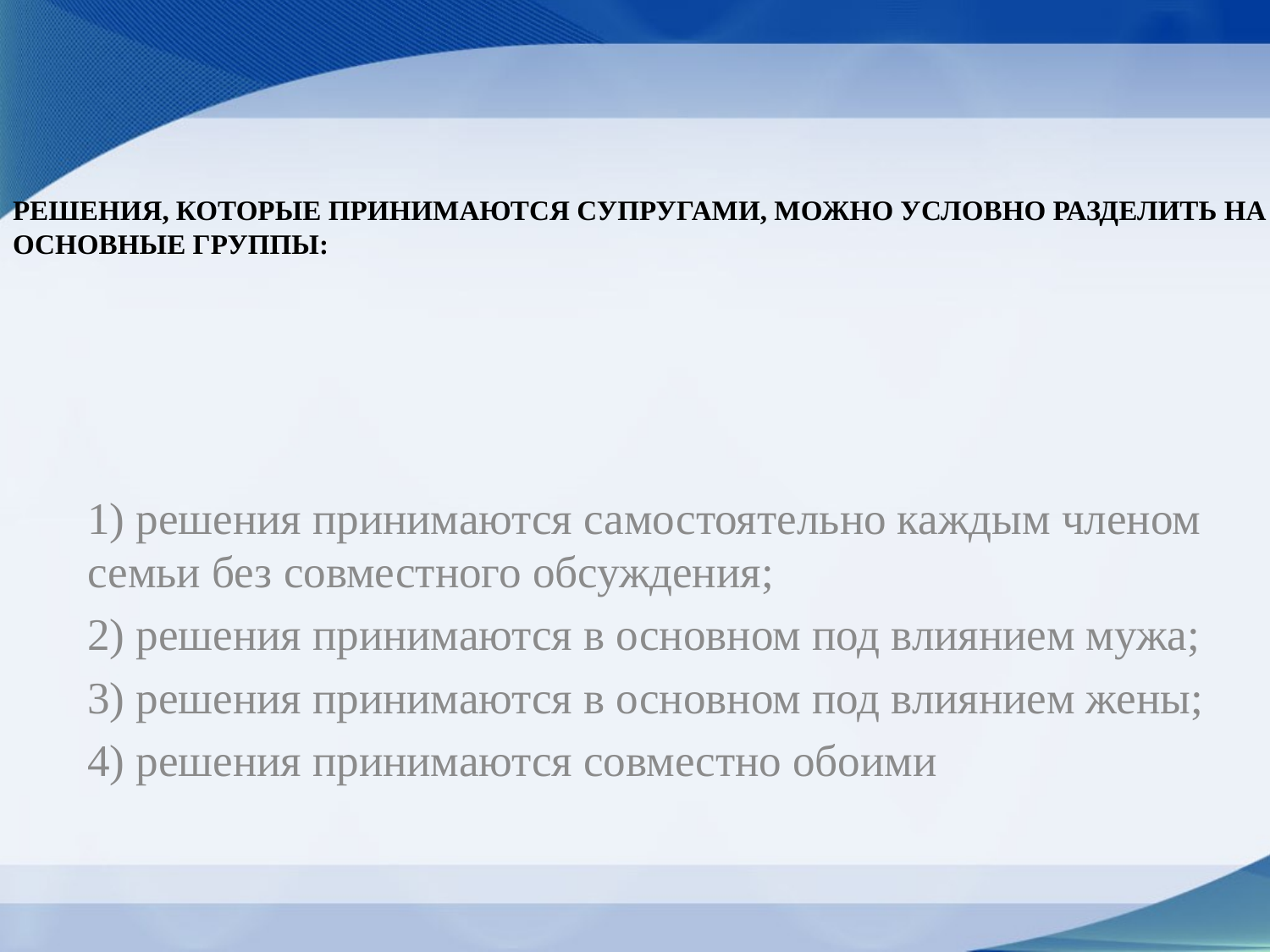

# Решения, которые принимаются супругами, можно условно разделить на 4 основные группы:

1) решения принимаются самостоятельно каждым членом семьи без совместного обсуждения;
2) решения принимаются в основном под влиянием мужа;
3) решения принимаются в основном под влиянием жены;
4) решения принимаются совместно обоими